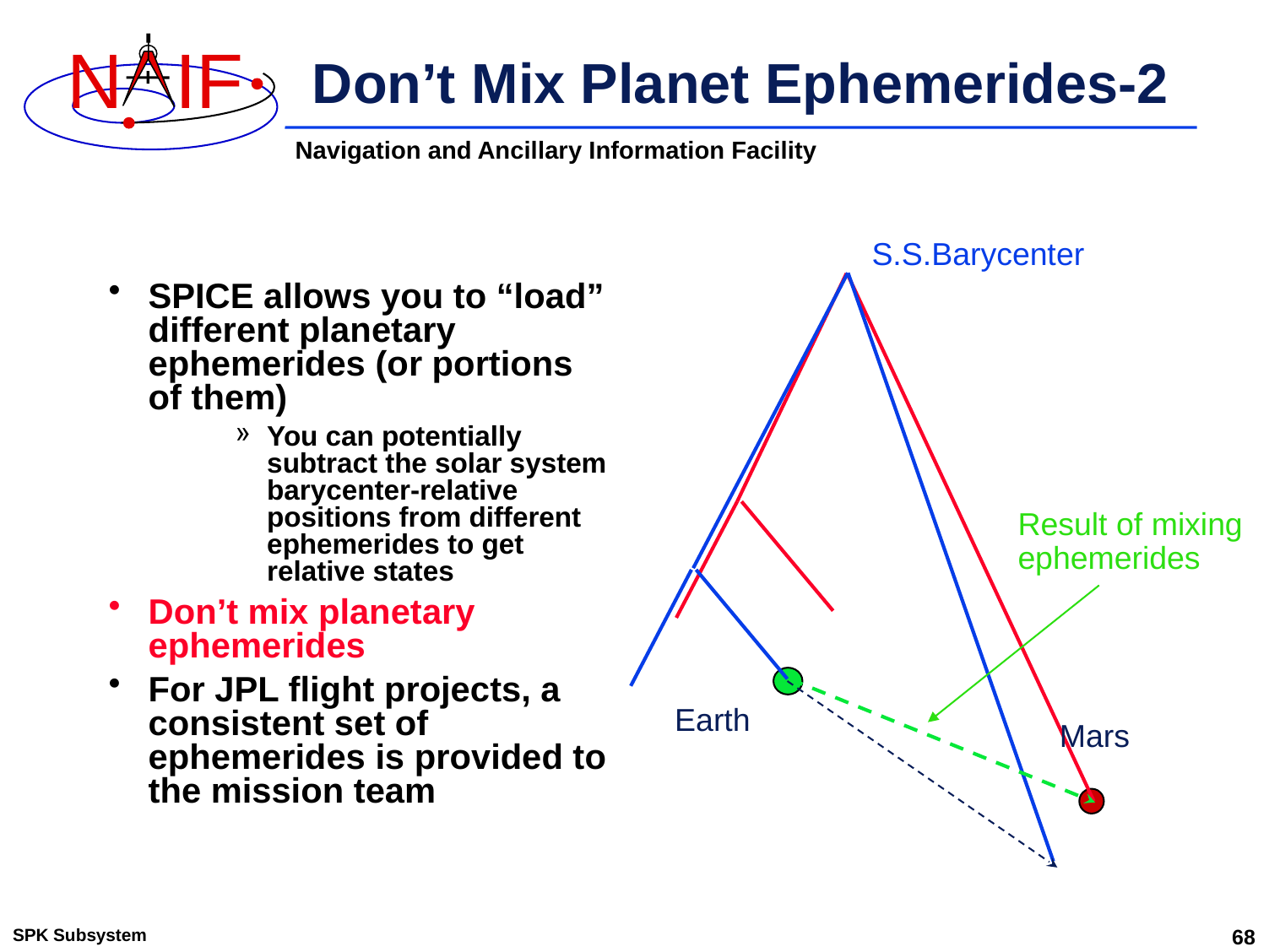

# Don’t Mix Planet Ephemerides-2
S.S.Barycenter

SPICE allows you to “load” different planetary ephemerides (or portions of them)
You can potentially subtract the solar system barycenter-relative positions from different ephemerides to get relative states
Don’t mix planetary ephemerides
For JPL flight projects, a consistent set of ephemerides is provided to the mission team

Result of mixing ephemerides

Earth
Mars

SPK Subsystem
68